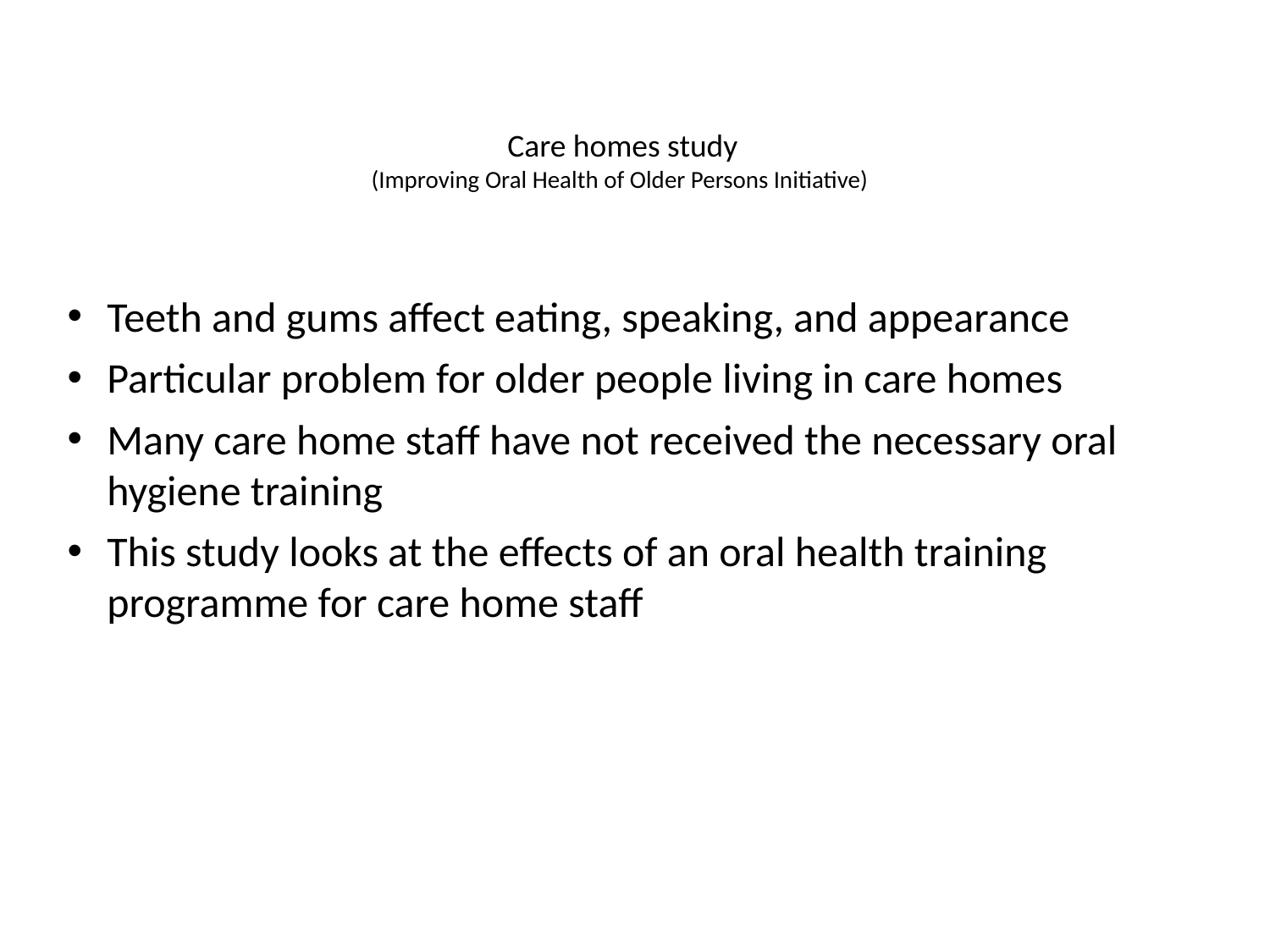

# Care homes study (Improving Oral Health of Older Persons Initiative)

Teeth and gums affect eating, speaking, and appearance
Particular problem for older people living in care homes
Many care home staff have not received the necessary oral hygiene training
This study looks at the effects of an oral health training programme for care home staff